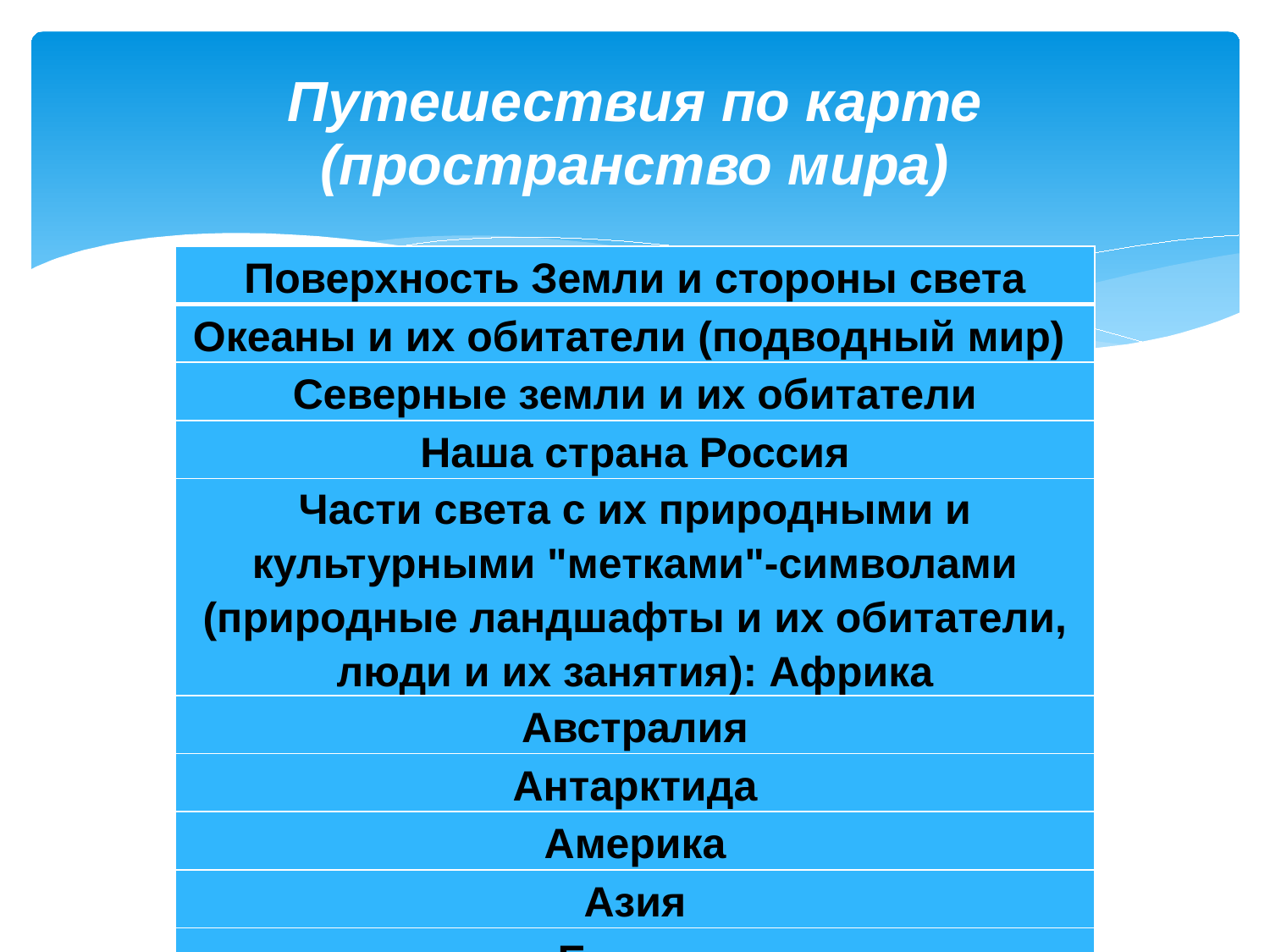

# Путешествия по карте (пространство мира)
| Поверхность Земли и стороны света |
| --- |
| Океаны и их обитатели (подводный мир) |
| Северные земли и их обитатели |
| Наша страна Россия |
| Части света с их природными и культурными "метками"-символами (природные ландшафты и их обитатели, люди и их занятия): Африка |
| Австралия |
| Антарктида |
| Америка |
| Азия |
| Европа |